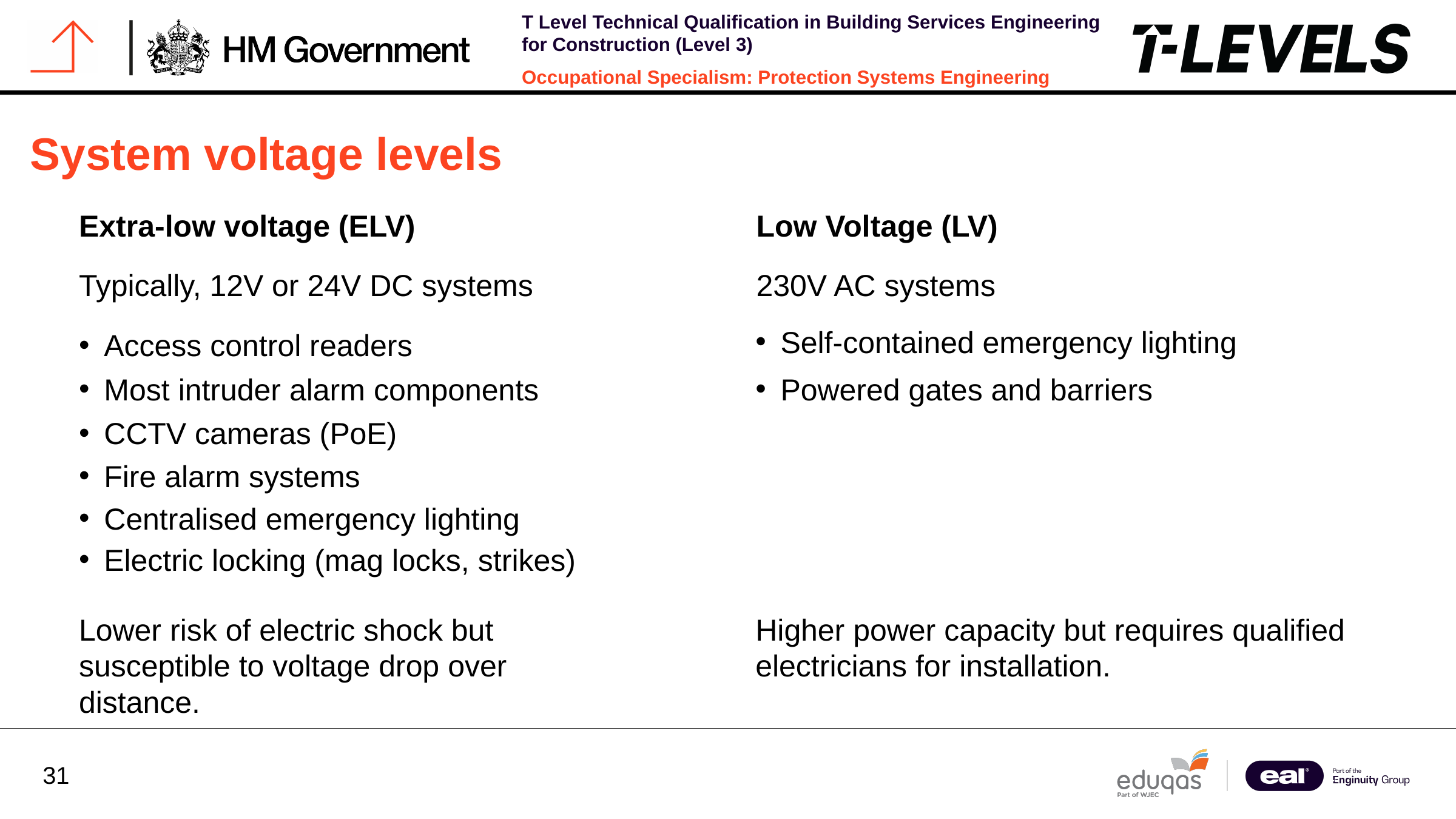

System voltage levels
Extra-low voltage (ELV)
Low Voltage (LV)
Typically, 12V or 24V DC systems
230V AC systems
Self-contained emergency lighting
Access control readers
Most intruder alarm components
Powered gates and barriers
CCTV cameras (PoE)
Fire alarm systems
Centralised emergency lighting
Electric locking (mag locks, strikes)
Higher power capacity but requires qualified electricians for installation.
Lower risk of electric shock but susceptible to voltage drop over distance.